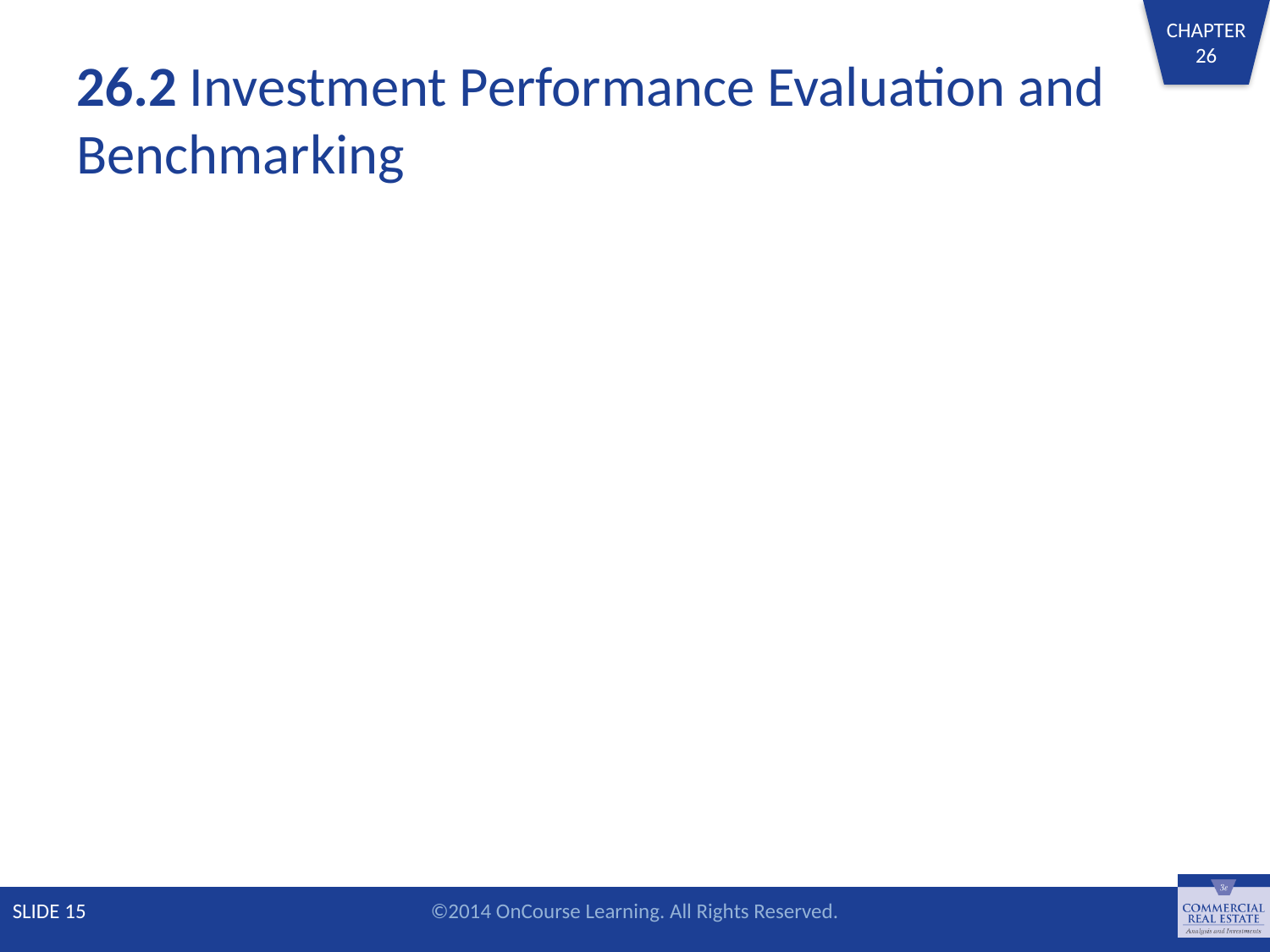

# 26.2 Investment Performance Evaluation and Benchmarking

SLIDE 15